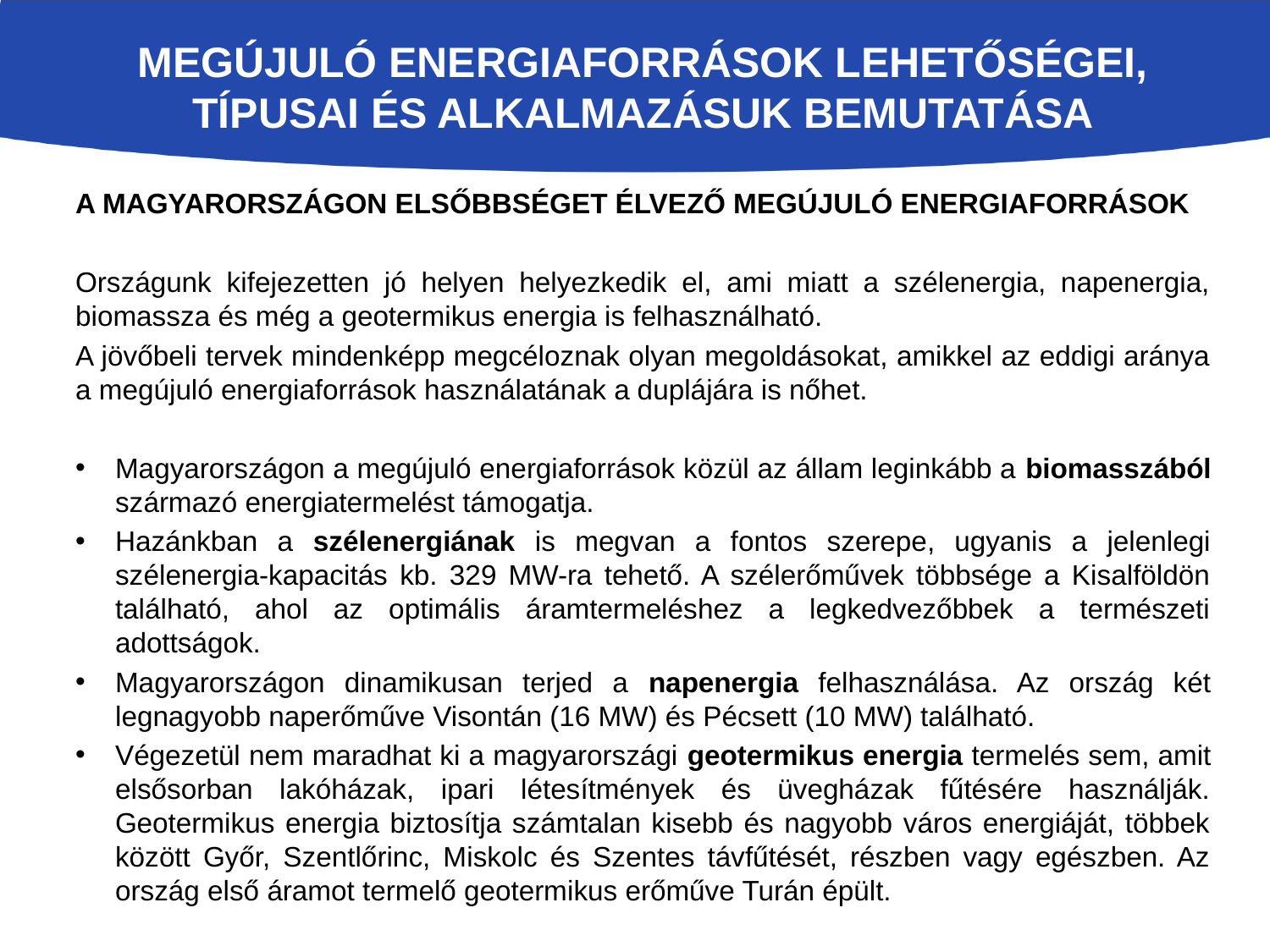

# Megújuló energiaforrások lehetőségei, típusai és alkalmazásuk bemutatása
A MAGYARORSZÁGON ELSŐBBSÉGET ÉLVEZŐ MEGÚJULÓ ENERGIAFORRÁSOK

Országunk kifejezetten jó helyen helyezkedik el, ami miatt a szélenergia, napenergia, biomassza és még a geotermikus energia is felhasználható.
A jövőbeli tervek mindenképp megcéloznak olyan megoldásokat, amikkel az eddigi aránya a megújuló energiaforrások használatának a duplájára is nőhet.

Magyarországon a megújuló energiaforrások közül az állam leginkább a biomasszából származó energiatermelést támogatja.
Hazánkban a szélenergiának is megvan a fontos szerepe, ugyanis a jelenlegi szélenergia-kapacitás kb. 329 MW-ra tehető. A szélerőművek többsége a Kisalföldön található, ahol az optimális áramtermeléshez a legkedvezőbbek a természeti adottságok.
Magyarországon dinamikusan terjed a napenergia felhasználása. Az ország két legnagyobb naperőműve Visontán (16 MW) és Pécsett (10 MW) található.
Végezetül nem maradhat ki a magyarországi geotermikus energia termelés sem, amit elsősorban lakóházak, ipari létesítmények és üvegházak fűtésére használják. Geotermikus energia biztosítja számtalan kisebb és nagyobb város energiáját, többek között Győr, Szentlőrinc, Miskolc és Szentes távfűtését, részben vagy egészben. Az ország első áramot termelő geotermikus erőműve Turán épült.